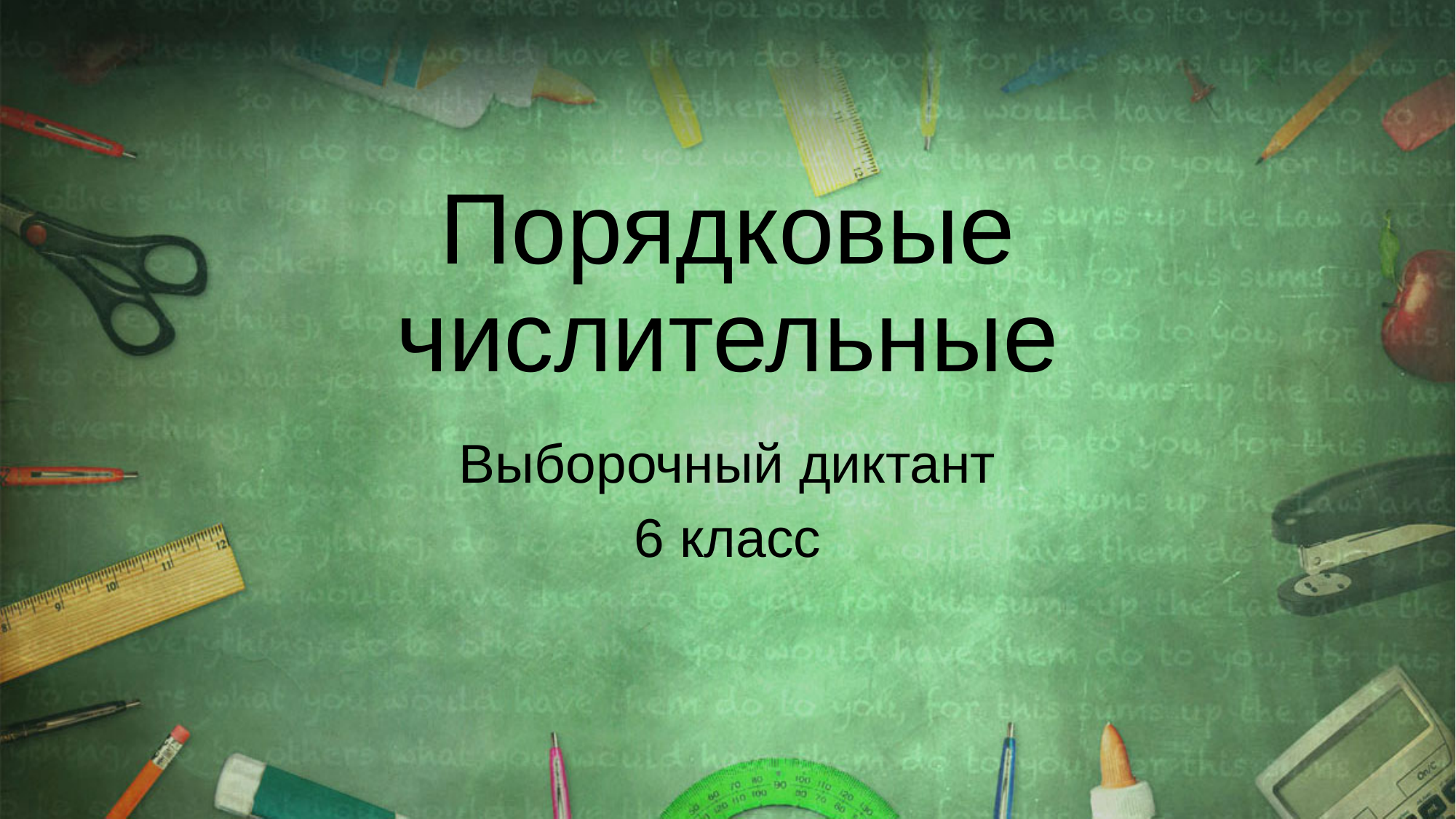

# Порядковые числительные
Выборочный диктант
6 класс